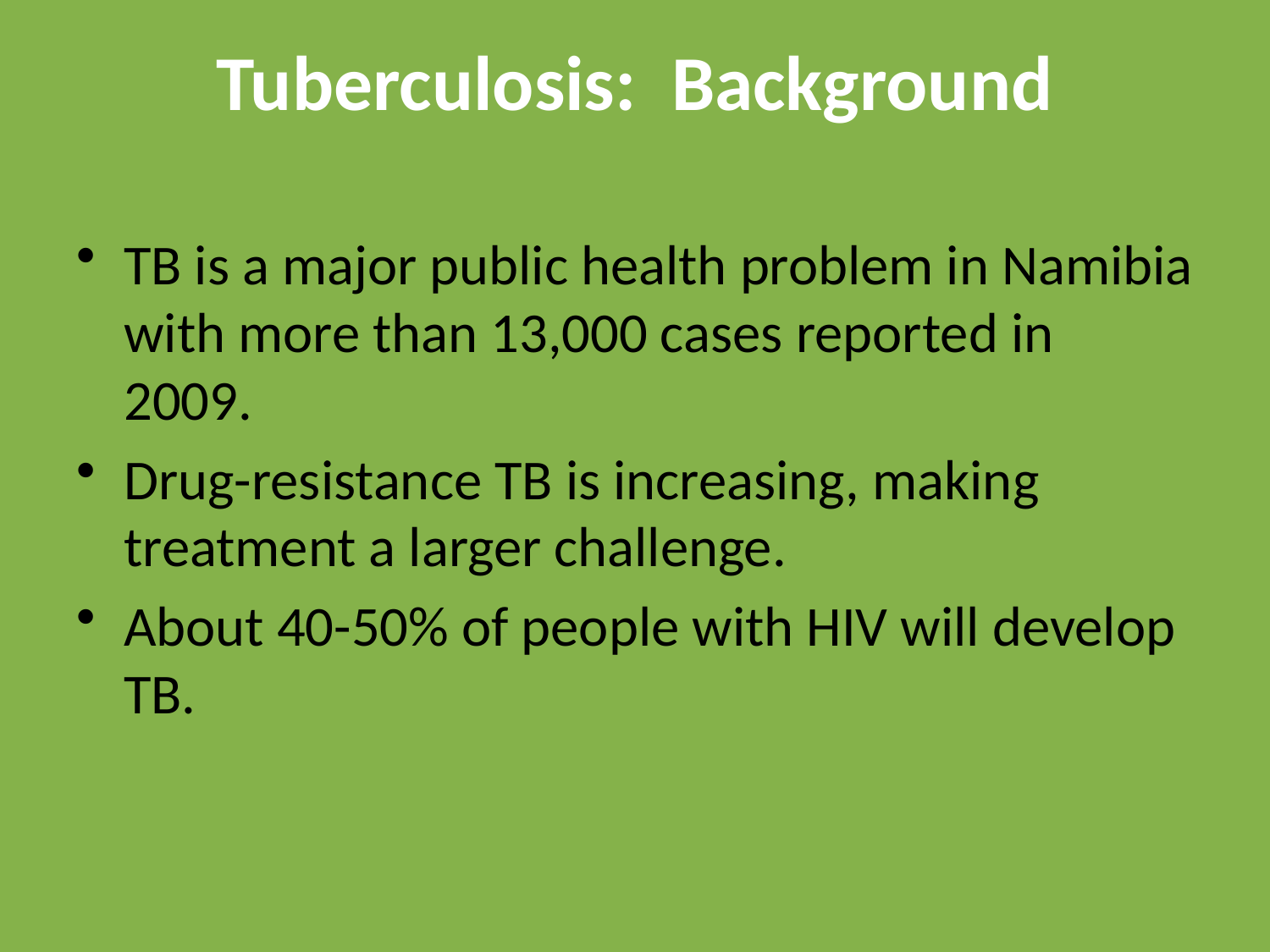

# Tuberculosis:  Background
TB is a major public health problem in Namibia with more than 13,000 cases reported in 2009.
Drug-resistance TB is increasing, making treatment a larger challenge.
About 40-50% of people with HIV will develop TB.